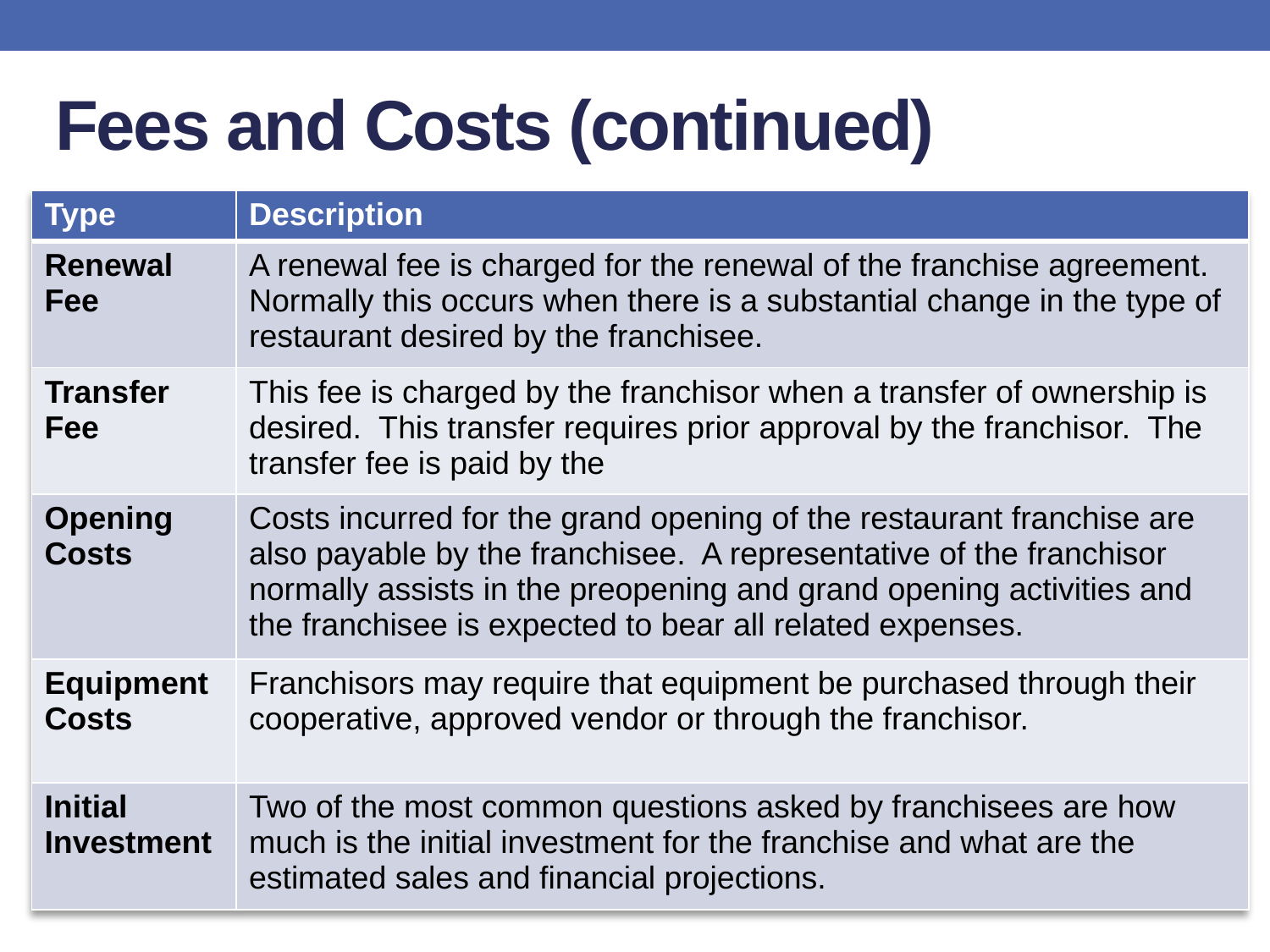

# Fees and Costs (continued)
| Type | Description |
| --- | --- |
| Renewal Fee | A renewal fee is charged for the renewal of the franchise agreement. Normally this occurs when there is a substantial change in the type of restaurant desired by the franchisee. |
| Transfer Fee | This fee is charged by the franchisor when a transfer of ownership is desired. This transfer requires prior approval by the franchisor. The transfer fee is paid by the |
| Opening Costs | Costs incurred for the grand opening of the restaurant franchise are also payable by the franchisee. A representative of the franchisor normally assists in the preopening and grand opening activities and the franchisee is expected to bear all related expenses. |
| Equipment Costs | Franchisors may require that equipment be purchased through their cooperative, approved vendor or through the franchisor. |
| Initial Investment | Two of the most common questions asked by franchisees are how much is the initial investment for the franchise and what are the estimated sales and financial projections. |